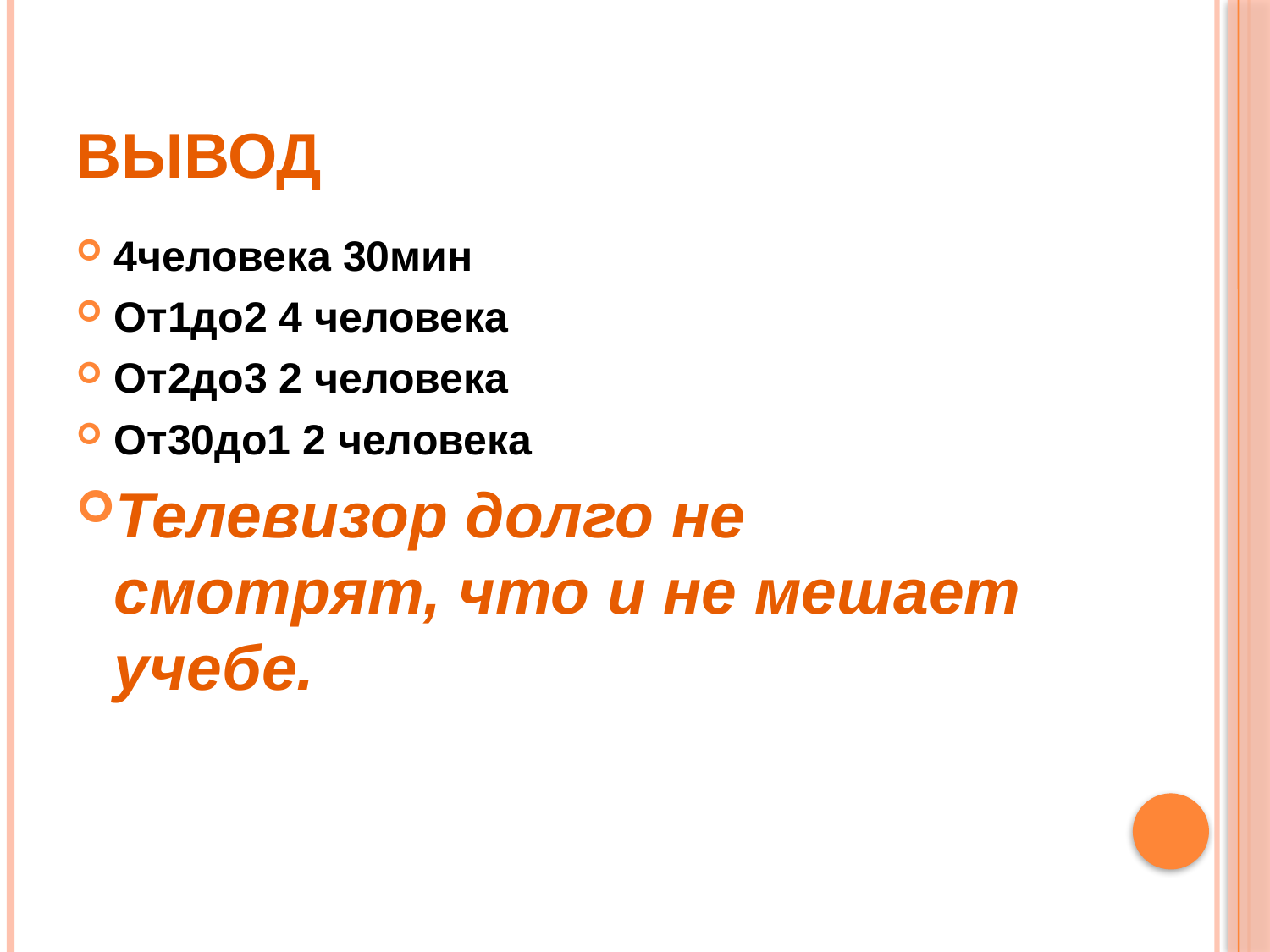

# Вывод
4человека 30мин
От1до2 4 человека
От2до3 2 человека
От30до1 2 человека
Телевизор долго не смотрят, что и не мешает учебе.